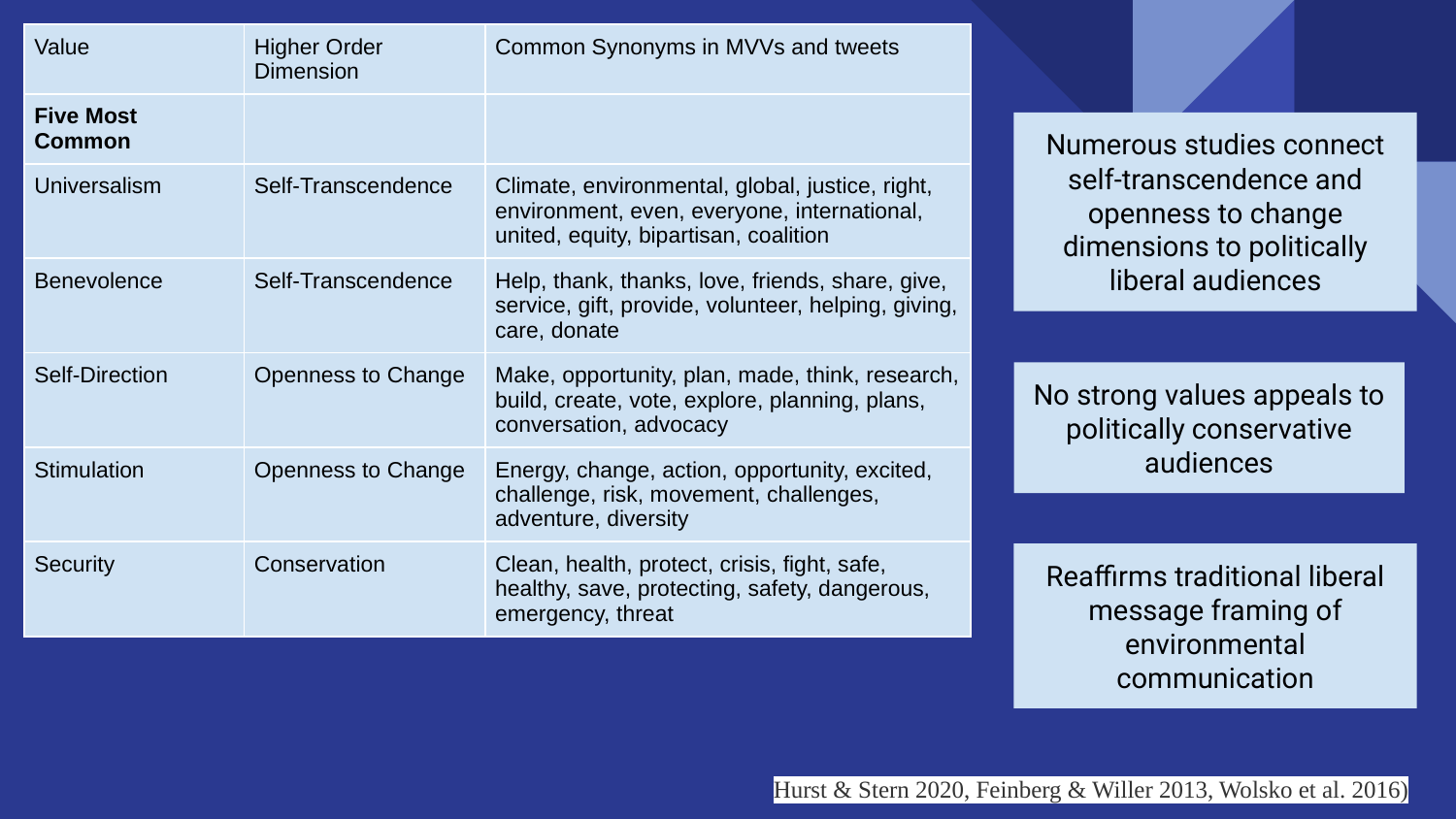

| Value | Higher Order Dimension | Common Synonyms in MVVs and tweets |
| --- | --- | --- |
| Five Most Common |  |  |
| Universalism | Self-Transcendence | Climate, environmental, global, justice, right, environment, even, everyone, international, united, equity, bipartisan, coalition |
| Benevolence | Self-Transcendence | Help, thank, thanks, love, friends, share, give, service, gift, provide, volunteer, helping, giving, care, donate |
| Self-Direction | Openness to Change | Make, opportunity, plan, made, think, research, build, create, vote, explore, planning, plans, conversation, advocacy |
| Stimulation | Openness to Change | Energy, change, action, opportunity, excited, challenge, risk, movement, challenges, adventure, diversity |
| Security | Conservation | Clean, health, protect, crisis, fight, safe, healthy, save, protecting, safety, dangerous, emergency, threat |
Numerous studies connect self-transcendence and openness to change dimensions to politically liberal audiences
No strong values appeals to politically conservative audiences
Reaffirms traditional liberal message framing of environmental communication
Hurst & Stern 2020, Feinberg & Willer 2013, Wolsko et al. 2016)